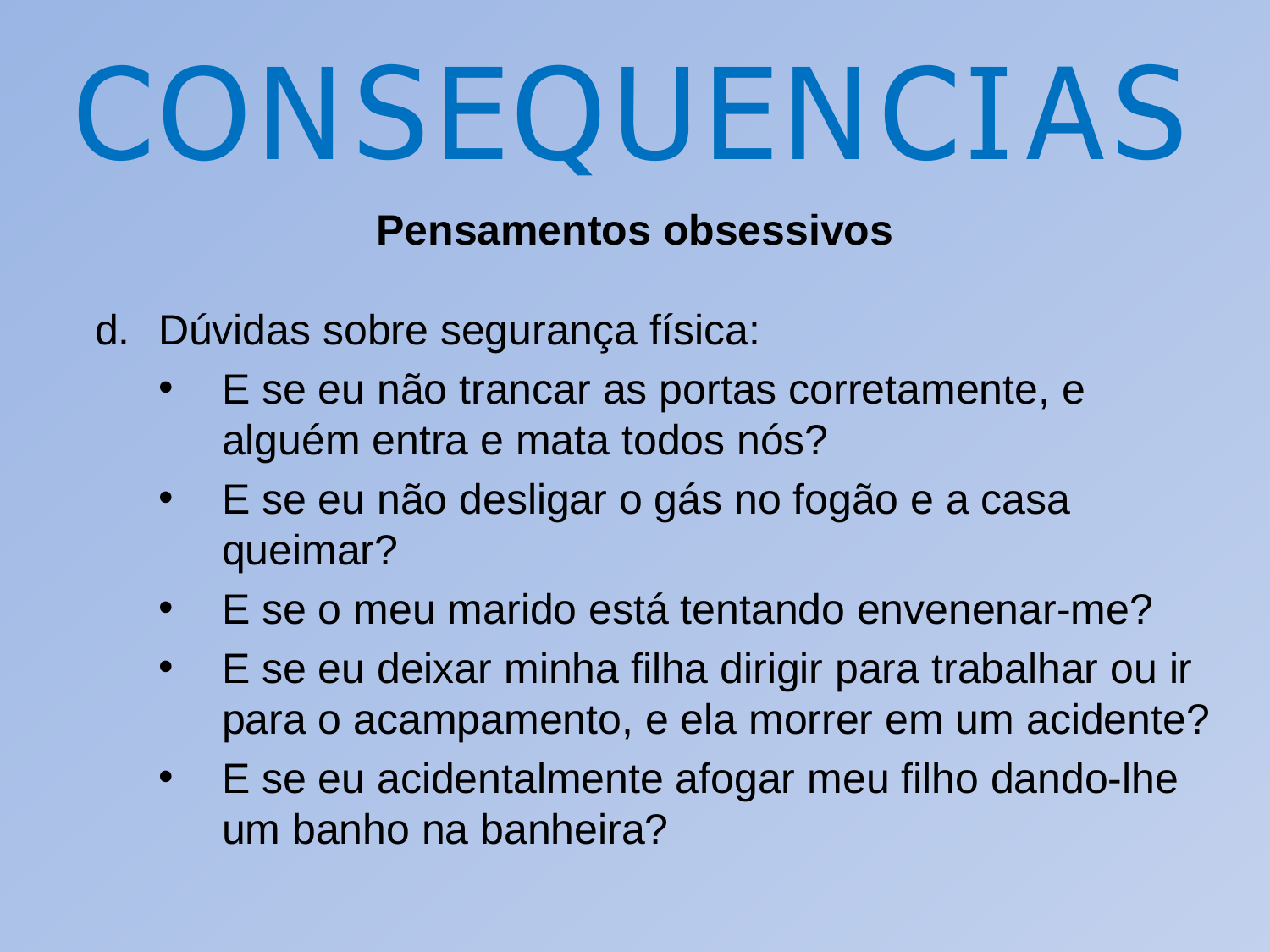

CONSEQUENCIAS

Pensamentos obsessivos

Dúvidas sobre segurança física:
E se eu não trancar as portas corretamente, e alguém entra e mata todos nós?
E se eu não desligar o gás no fogão e a casa queimar?
E se o meu marido está tentando envenenar-me?
E se eu deixar minha filha dirigir para trabalhar ou ir para o acampamento, e ela morrer em um acidente?
E se eu acidentalmente afogar meu filho dando-lhe um banho na banheira?